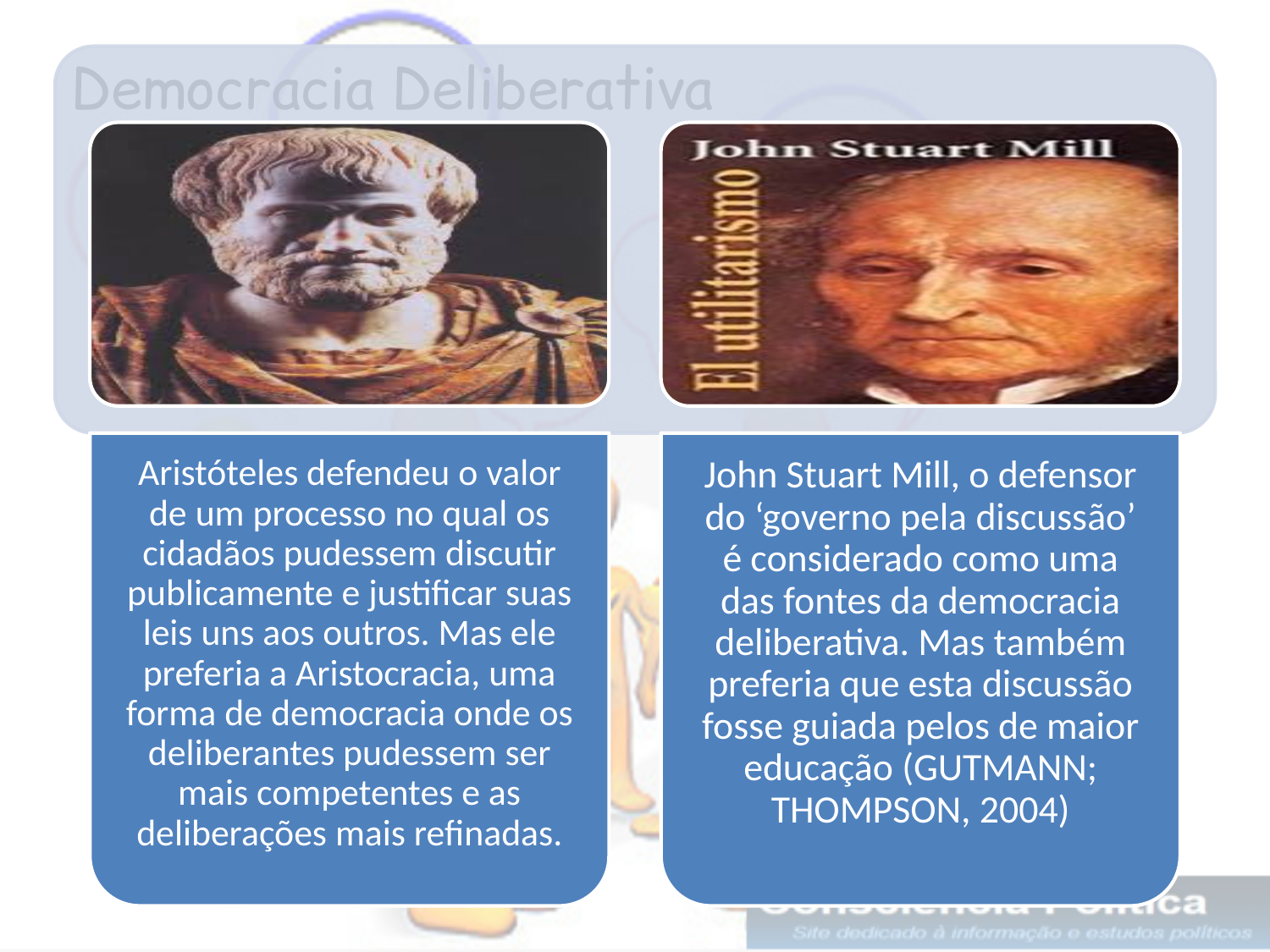

Democracia Deliberativa
Aristóteles defendeu o valor de um processo no qual os cidadãos pudessem discutir publicamente e justificar suas leis uns aos outros. Mas ele preferia a Aristocracia, uma forma de democracia onde os deliberantes pudessem ser mais competentes e as deliberações mais refinadas.
John Stuart Mill, o defensor do ‘governo pela discussão’ é considerado como uma das fontes da democracia deliberativa. Mas também preferia que esta discussão fosse guiada pelos de maior educação (GUTMANN; THOMPSON, 2004)